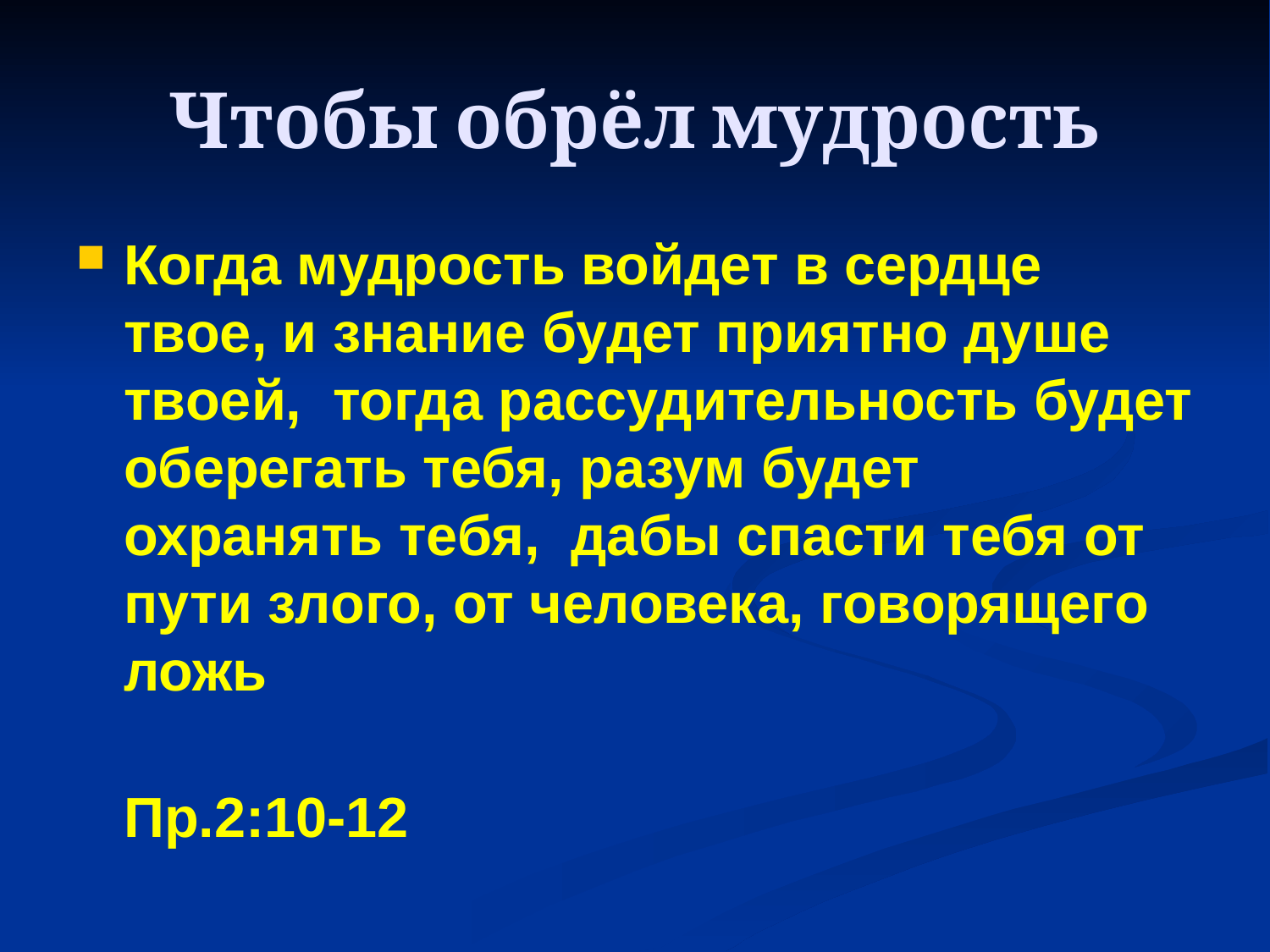

# Чтобы обрёл мудрость
Когда мудрость войдет в сердце твое, и знание будет приятно душе твоей,  тогда рассудительность будет оберегать тебя, разум будет охранять тебя,  дабы спасти тебя от пути злого, от человека, говорящего ложь
                            				Пр.2:10-12